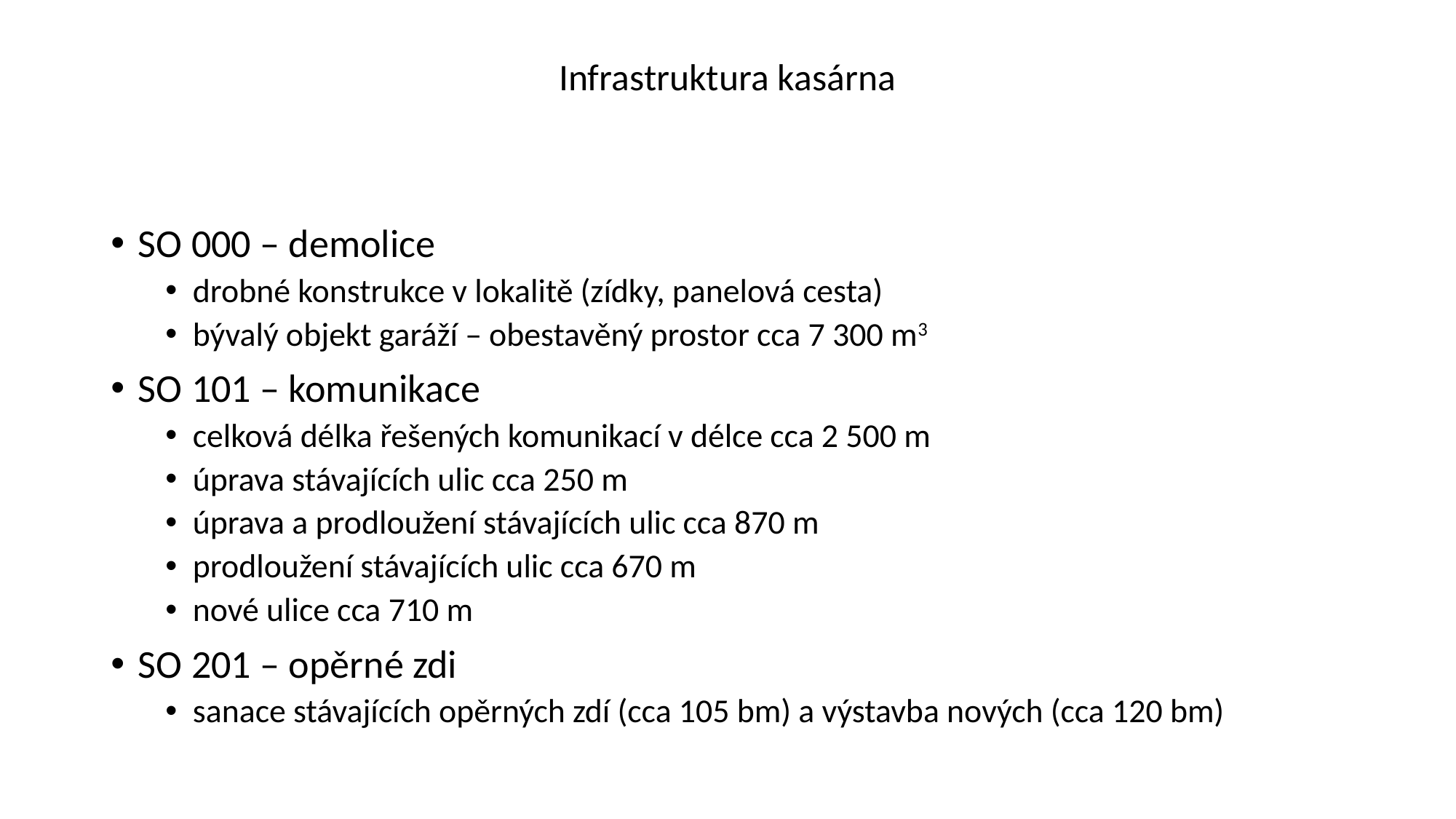

# Infrastruktura kasárna
SO 000 – demolice
drobné konstrukce v lokalitě (zídky, panelová cesta)
bývalý objekt garáží – obestavěný prostor cca 7 300 m3
SO 101 – komunikace
celková délka řešených komunikací v délce cca 2 500 m
úprava stávajících ulic cca 250 m
úprava a prodloužení stávajících ulic cca 870 m
prodloužení stávajících ulic cca 670 m
nové ulice cca 710 m
SO 201 – opěrné zdi
sanace stávajících opěrných zdí (cca 105 bm) a výstavba nových (cca 120 bm)